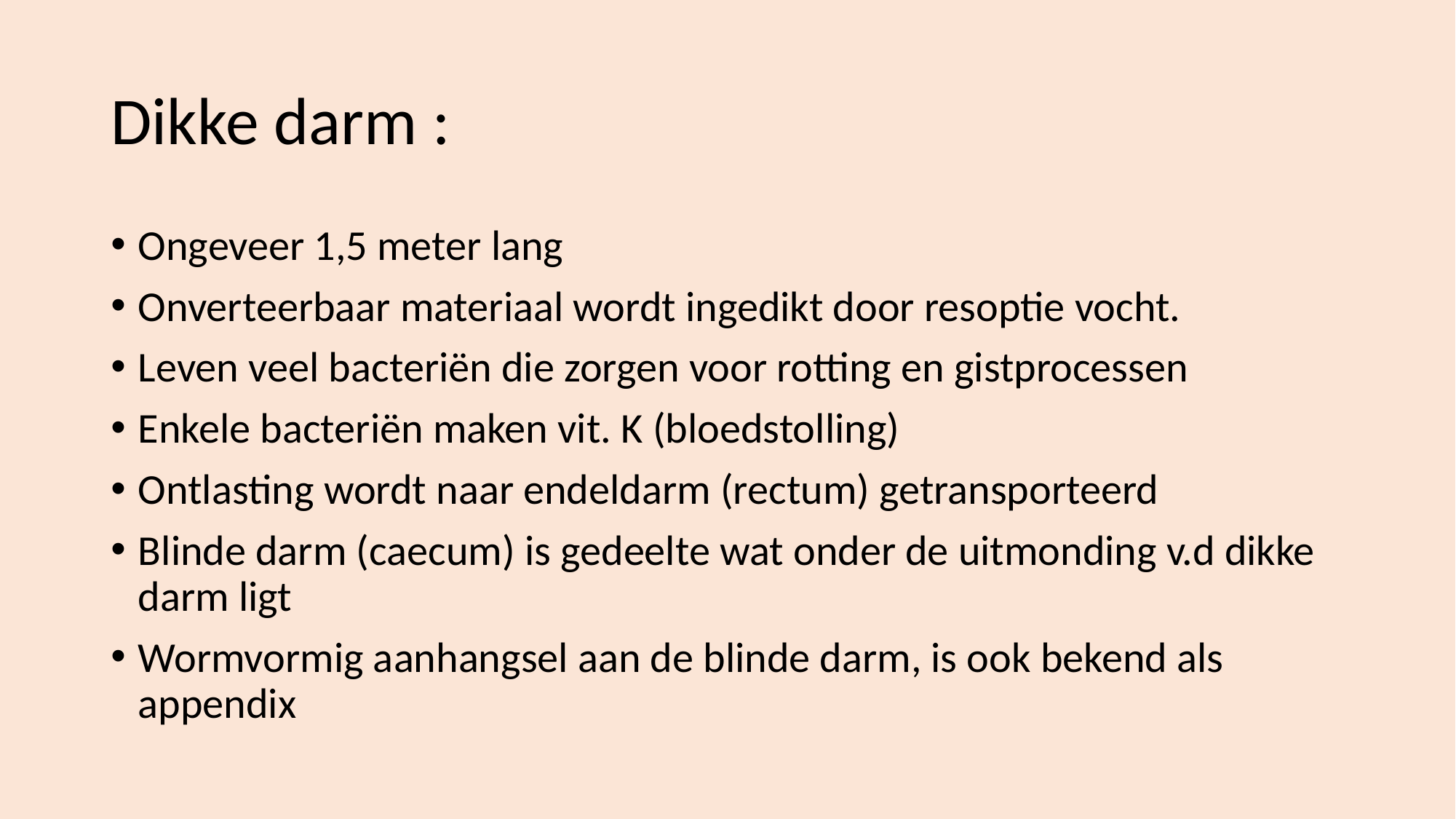

# Dikke darm :
Ongeveer 1,5 meter lang
Onverteerbaar materiaal wordt ingedikt door resoptie vocht.
Leven veel bacteriën die zorgen voor rotting en gistprocessen
Enkele bacteriën maken vit. K (bloedstolling)
Ontlasting wordt naar endeldarm (rectum) getransporteerd
Blinde darm (caecum) is gedeelte wat onder de uitmonding v.d dikke darm ligt
Wormvormig aanhangsel aan de blinde darm, is ook bekend als appendix